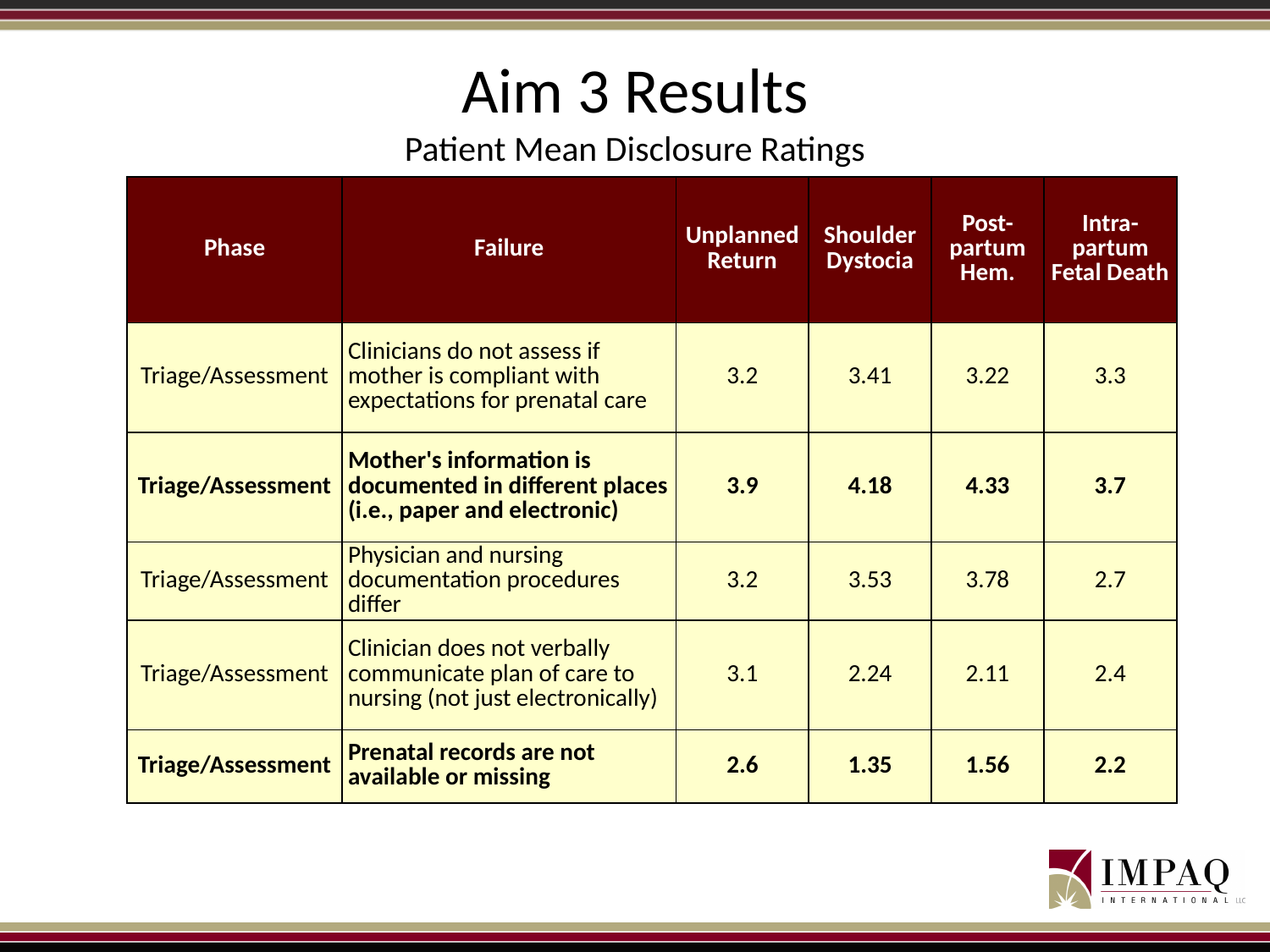

# Aim 3 Results Patient Mean Disclosure Ratings
| Phase | Failure | Unplanned Return | Shoulder Dystocia | Post-partum Hem. | Intra-partum Fetal Death |
| --- | --- | --- | --- | --- | --- |
| Triage/Assessment | Clinicians do not assess if mother is compliant with expectations for prenatal care | 3.2 | 3.41 | 3.22 | 3.3 |
| Triage/Assessment | Mother's information is documented in different places (i.e., paper and electronic) | 3.9 | 4.18 | 4.33 | 3.7 |
| Triage/Assessment | Physician and nursing documentation procedures differ | 3.2 | 3.53 | 3.78 | 2.7 |
| Triage/Assessment | Clinician does not verbally communicate plan of care to nursing (not just electronically) | 3.1 | 2.24 | 2.11 | 2.4 |
| Triage/Assessment | Prenatal records are not available or missing | 2.6 | 1.35 | 1.56 | 2.2 |